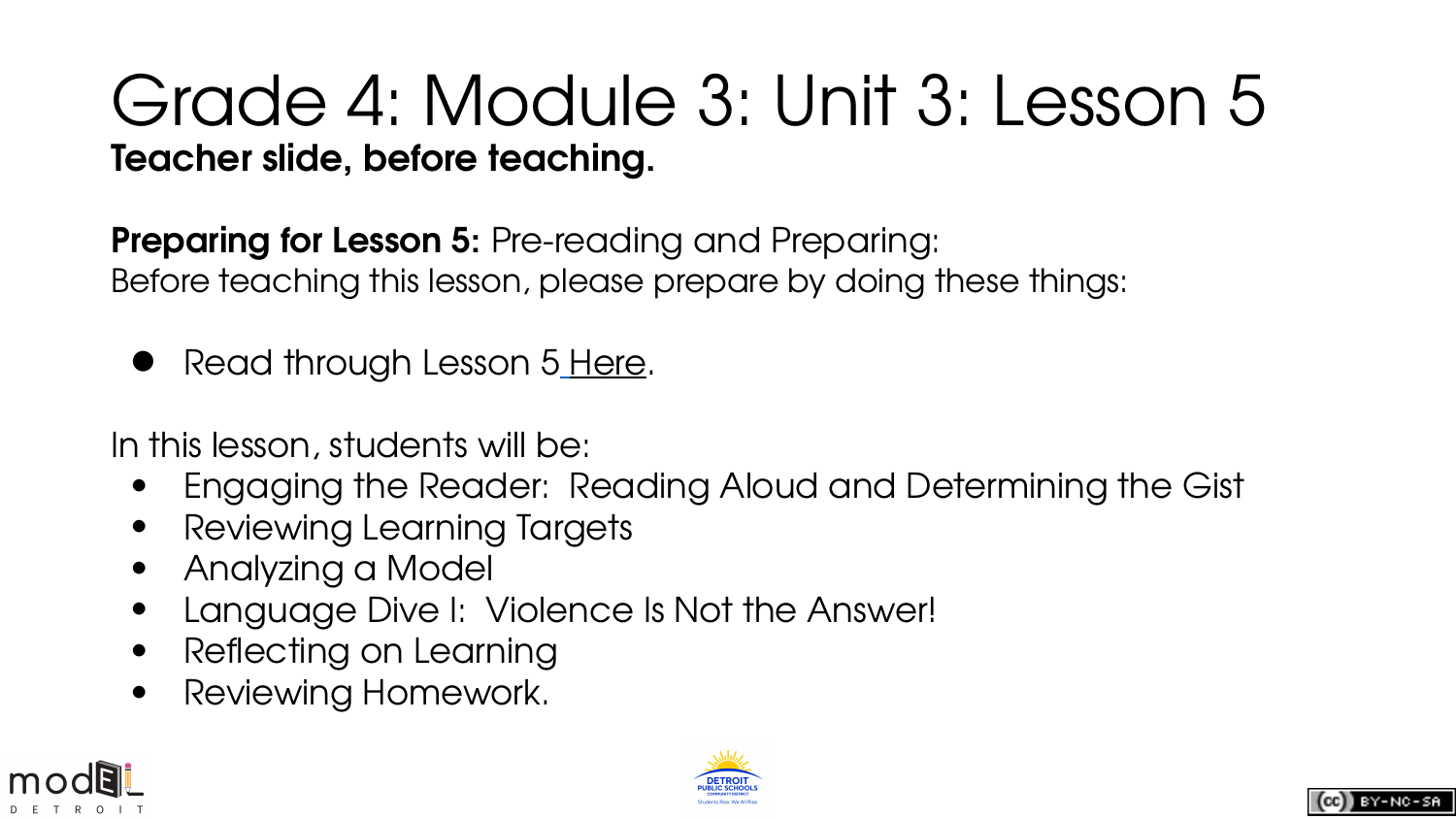

# Grade 4: Module 3: Unit 3: Lesson 5
Teacher slide, before teaching.
Preparing for Lesson 5: Pre-reading and Preparing:
Before teaching this lesson, please prepare by doing these things:
Read through Lesson 5 Here.

In this lesson, students will be:
Engaging the Reader:  Reading Aloud and Determining the Gist
Reviewing Learning Targets
Analyzing a Model
Language Dive I:  Violence Is Not the Answer!
Reflecting on Learning
Reviewing Homework.